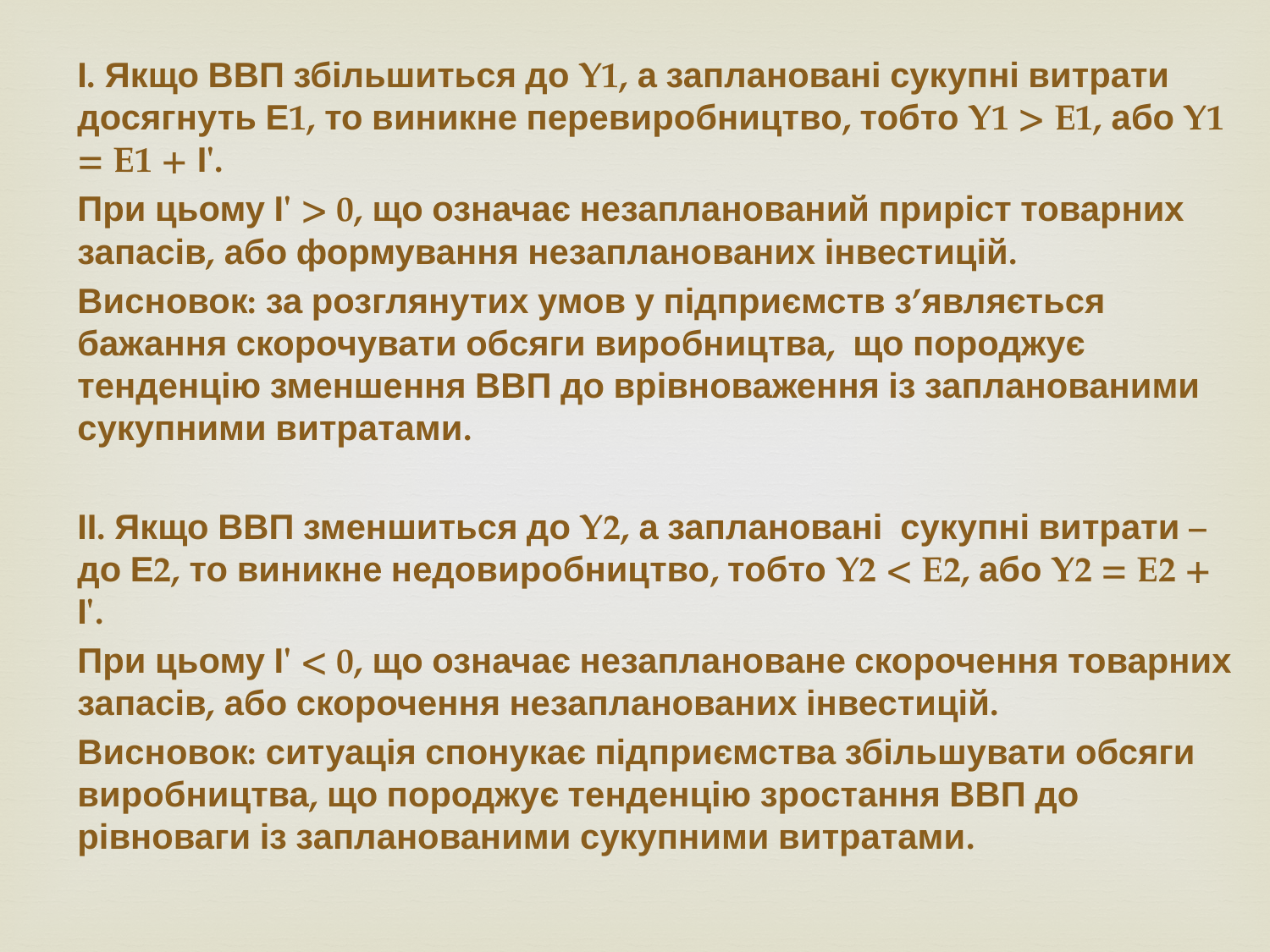

І. Якщо ВВП збільшиться до Y1, а заплановані сукупні витрати досягнуть Е1, то виникне перевиробництво, тобто Y1 > E1, або Y1 = E1 + І'.
При цьому І' > 0, що означає незапланований приріст товарних запасів, або формування незапланованих інвестицій.
Висновок: за розглянутих умов у підприємств з’являється бажання скорочувати обсяги виробництва,  що породжує тенденцію зменшення ВВП до врівноваження із запланованими сукупними витратами.

ІІ. Якщо ВВП зменшиться до Y2, а заплановані  сукупні витрати – до Е2, то виникне недовиробництво, тобто Y2 < E2, або Y2 = E2 + І'.
При цьому І' < 0, що означає незаплановане скорочення товарних запасів, або скорочення незапланованих інвестицій.
Висновок: ситуація спонукає підприємства збільшувати обсяги виробництва, що породжує тенденцію зростання ВВП до рівноваги із запланованими сукупними витратами.